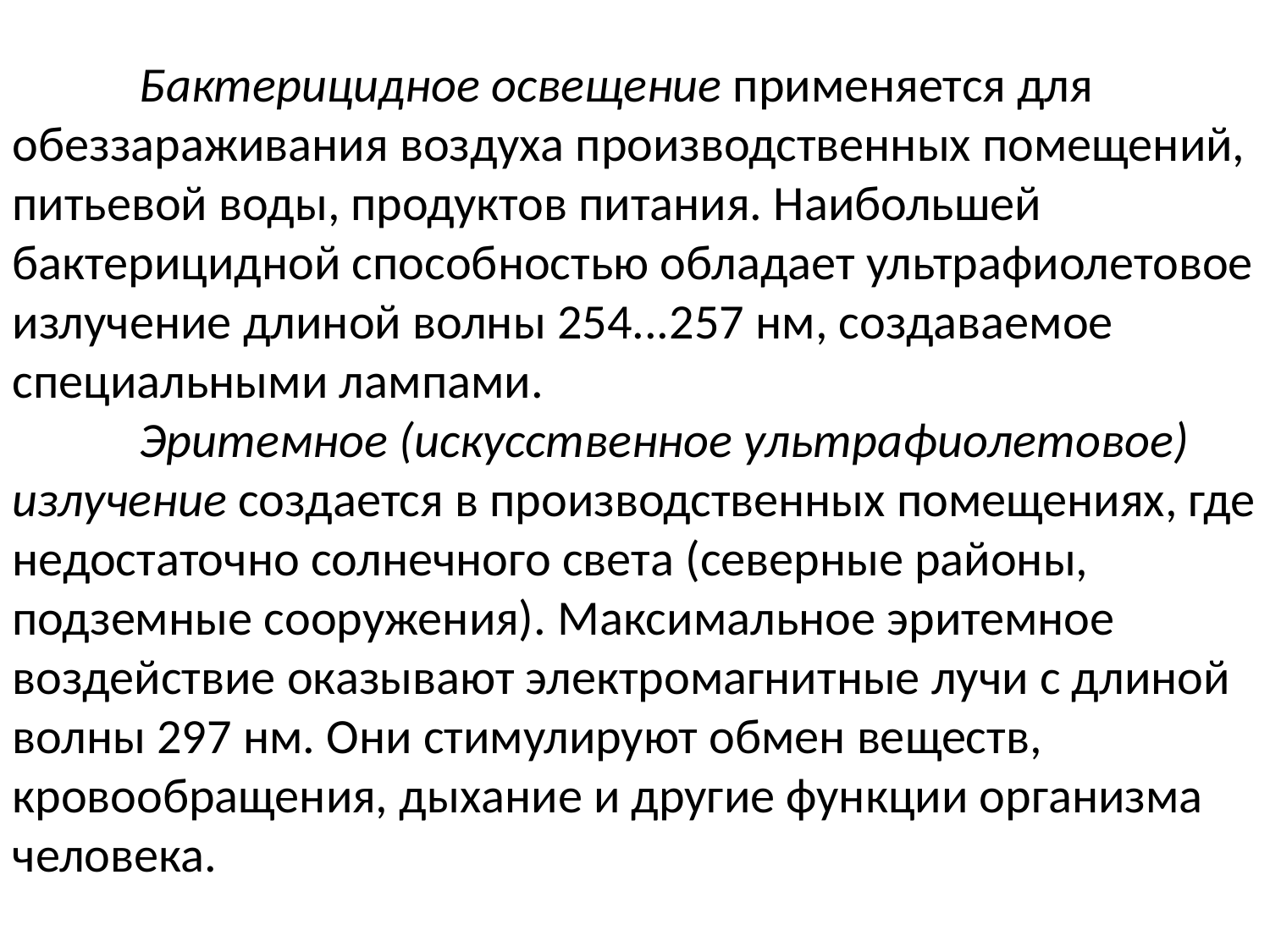

Бактерицидное освещение применяется для обеззараживания воздуха производственных помещений, питьевой воды, продуктов питания. Наибольшей бактерицидной способностью обладает ультрафиолетовое излучение длиной волны 254...257 нм, создаваемое специальными лампами.
	Эритемное (искусственное ультрафиолетовое) излучение создается в производственных помещениях, где недостаточно солнечного света (северные районы, подземные сооружения). Максимальное эритемное воздействие оказывают электромагнитные лучи с длиной волны 297 нм. Они стимулируют обмен веществ, кровообращения, дыхание и другие функции организма человека.